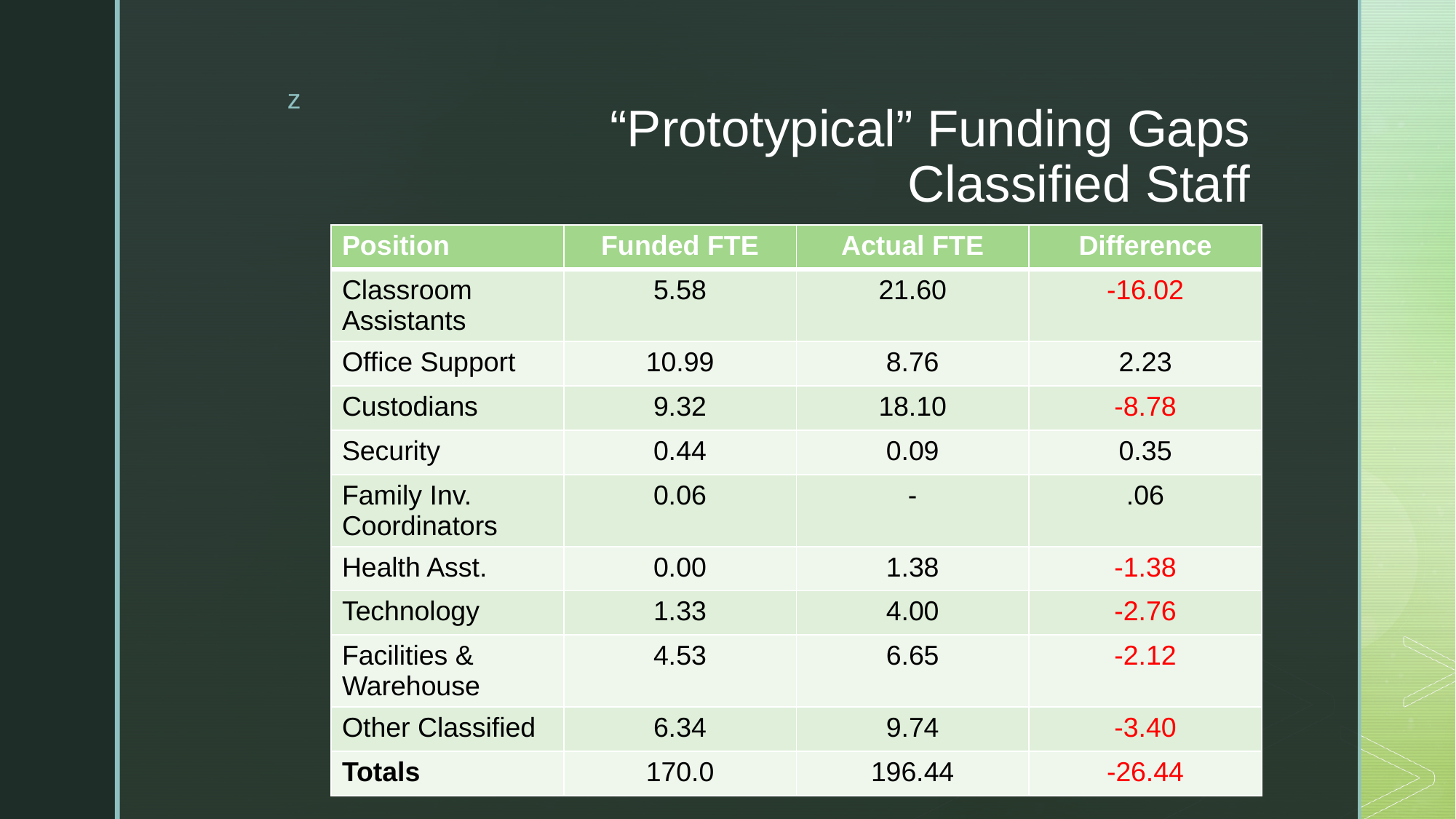

# “Prototypical” Funding Gaps Classified Staff
| Position | Funded FTE | Actual FTE | Difference |
| --- | --- | --- | --- |
| Classroom Assistants | 5.58 | 21.60 | -16.02 |
| Office Support | 10.99 | 8.76 | 2.23 |
| Custodians | 9.32 | 18.10 | -8.78 |
| Security | 0.44 | 0.09 | 0.35 |
| Family Inv. Coordinators | 0.06 | - | .06 |
| Health Asst. | 0.00 | 1.38 | -1.38 |
| Technology | 1.33 | 4.00 | -2.76 |
| Facilities & Warehouse | 4.53 | 6.65 | -2.12 |
| Other Classified | 6.34 | 9.74 | -3.40 |
| Totals | 170.0 | 196.44 | -26.44 |